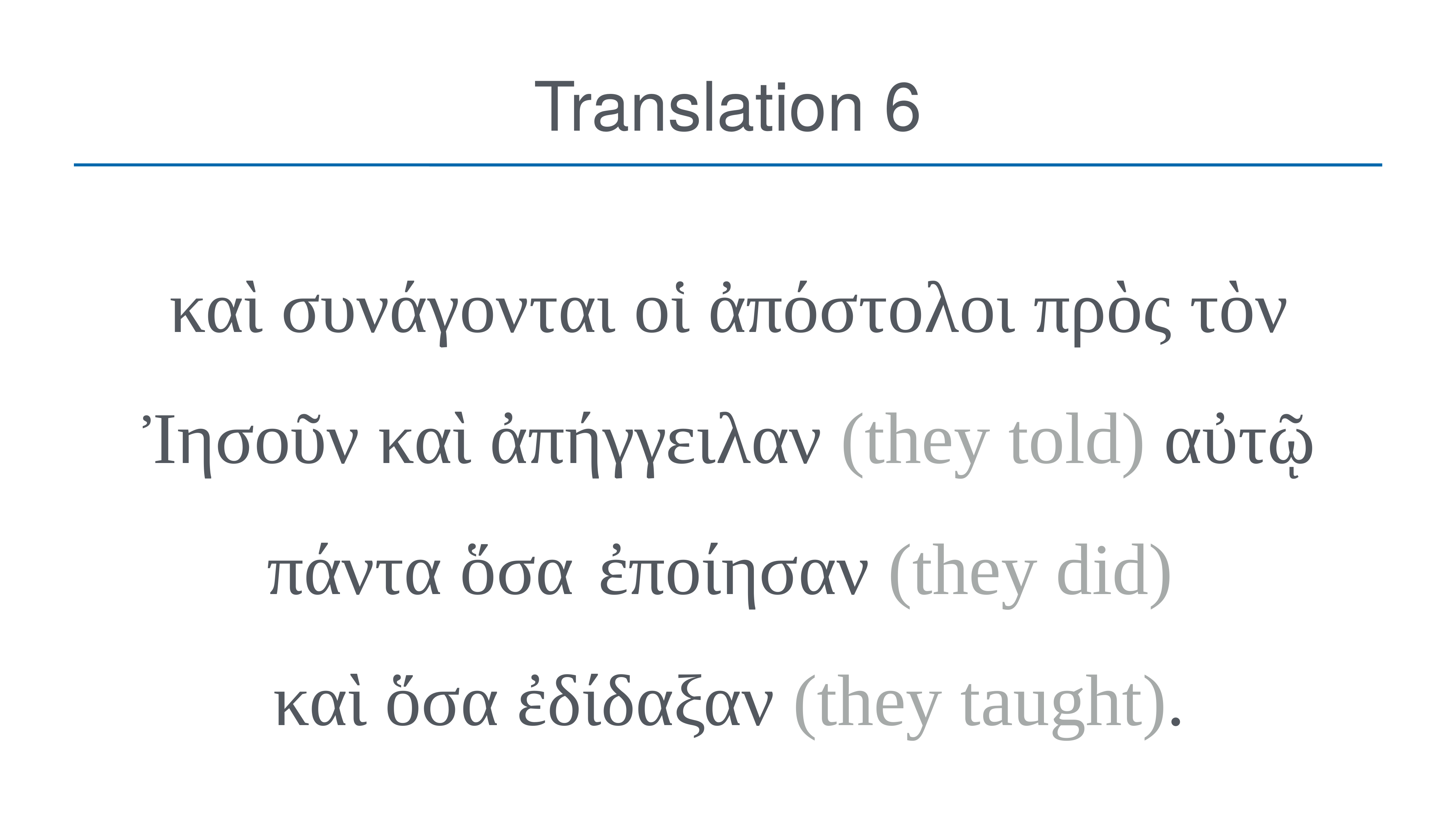

# Translation 6
καὶ συνάγονται οἱ ἀπόστολοι πρὸς τὸν Ἰησοῦν καὶ ἀπήγγειλαν (they told) αὐτῷ πάντα ὅσα  ἐποίησαν (they did)
καὶ ὅσα ἐδίδαξαν (they taught).